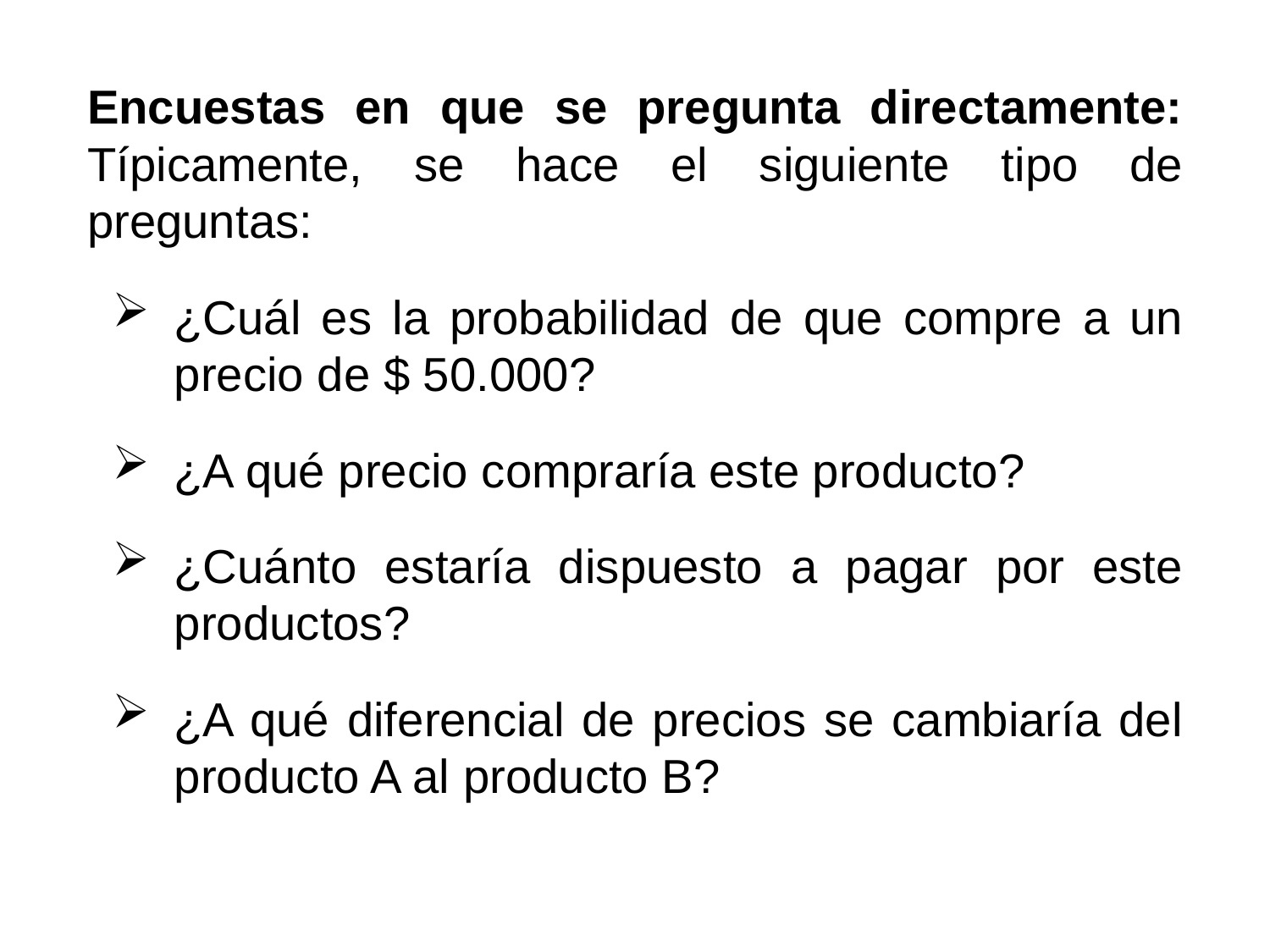

Encuestas en que se pregunta directamente: Típicamente, se hace el siguiente tipo de preguntas:

¿Cuál es la probabilidad de que compre a un precio de $ 50.000?

¿A qué precio compraría este producto?

¿Cuánto estaría dispuesto a pagar por este productos?

¿A qué diferencial de precios se cambiaría del producto A al producto B?